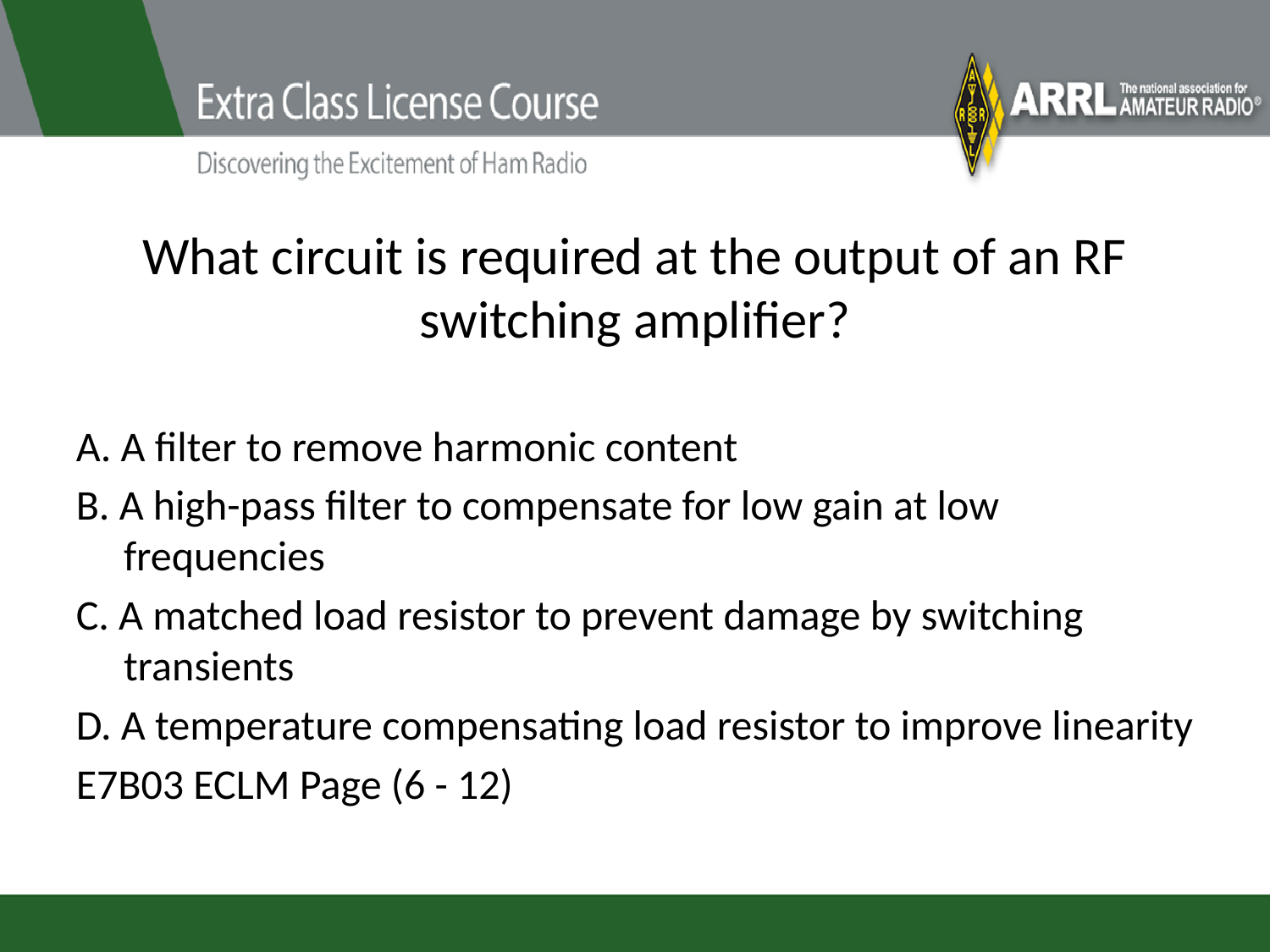

# What circuit is required at the output of an RF switching amplifier?
A. A filter to remove harmonic content
B. A high-pass filter to compensate for low gain at low frequencies
C. A matched load resistor to prevent damage by switching transients
D. A temperature compensating load resistor to improve linearity
E7B03 ECLM Page (6 - 12)